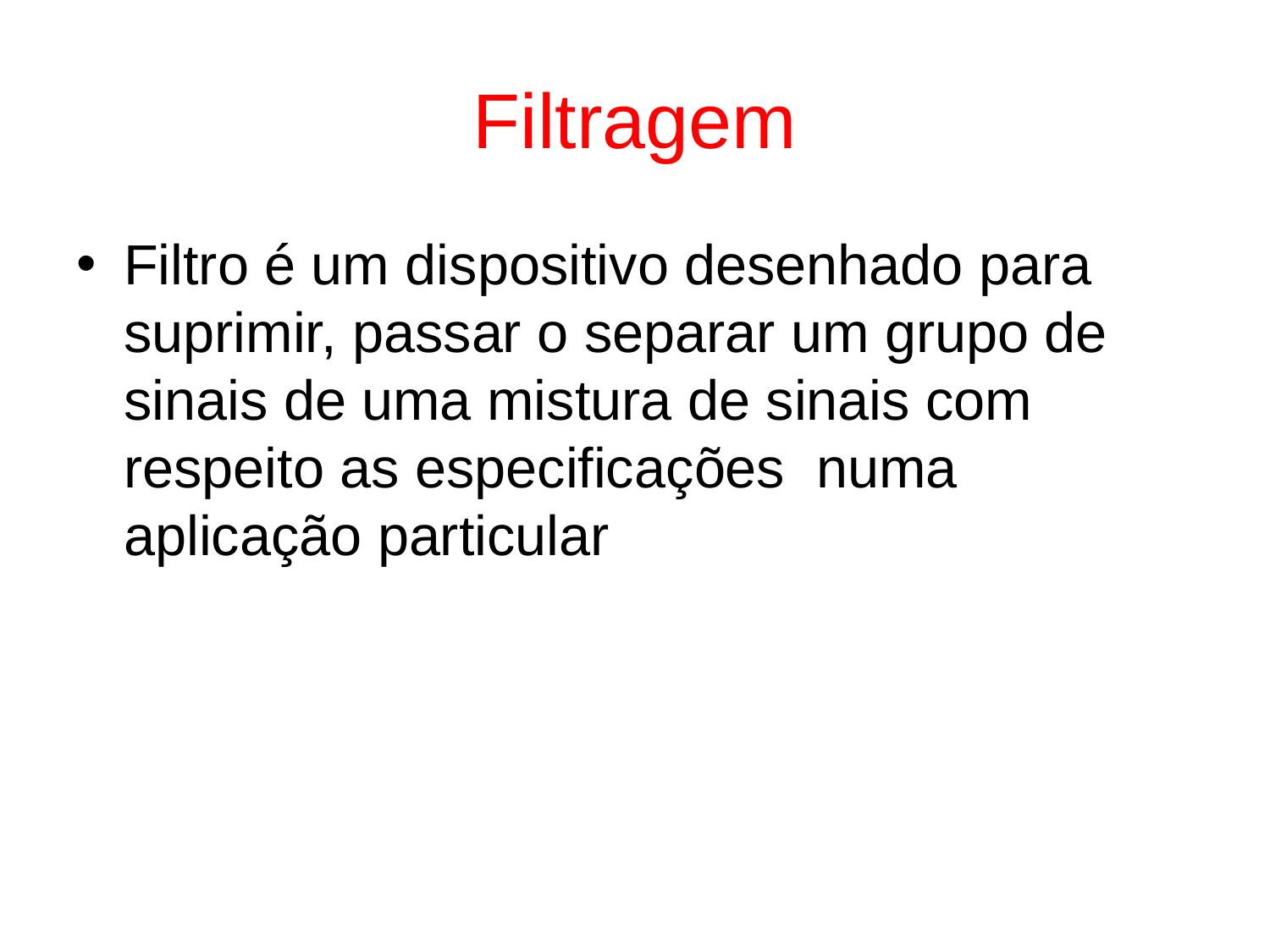

# Filtragem
Filtro é um dispositivo desenhado para suprimir, passar o separar um grupo de sinais de uma mistura de sinais com respeito as especificações  numa aplicação particular